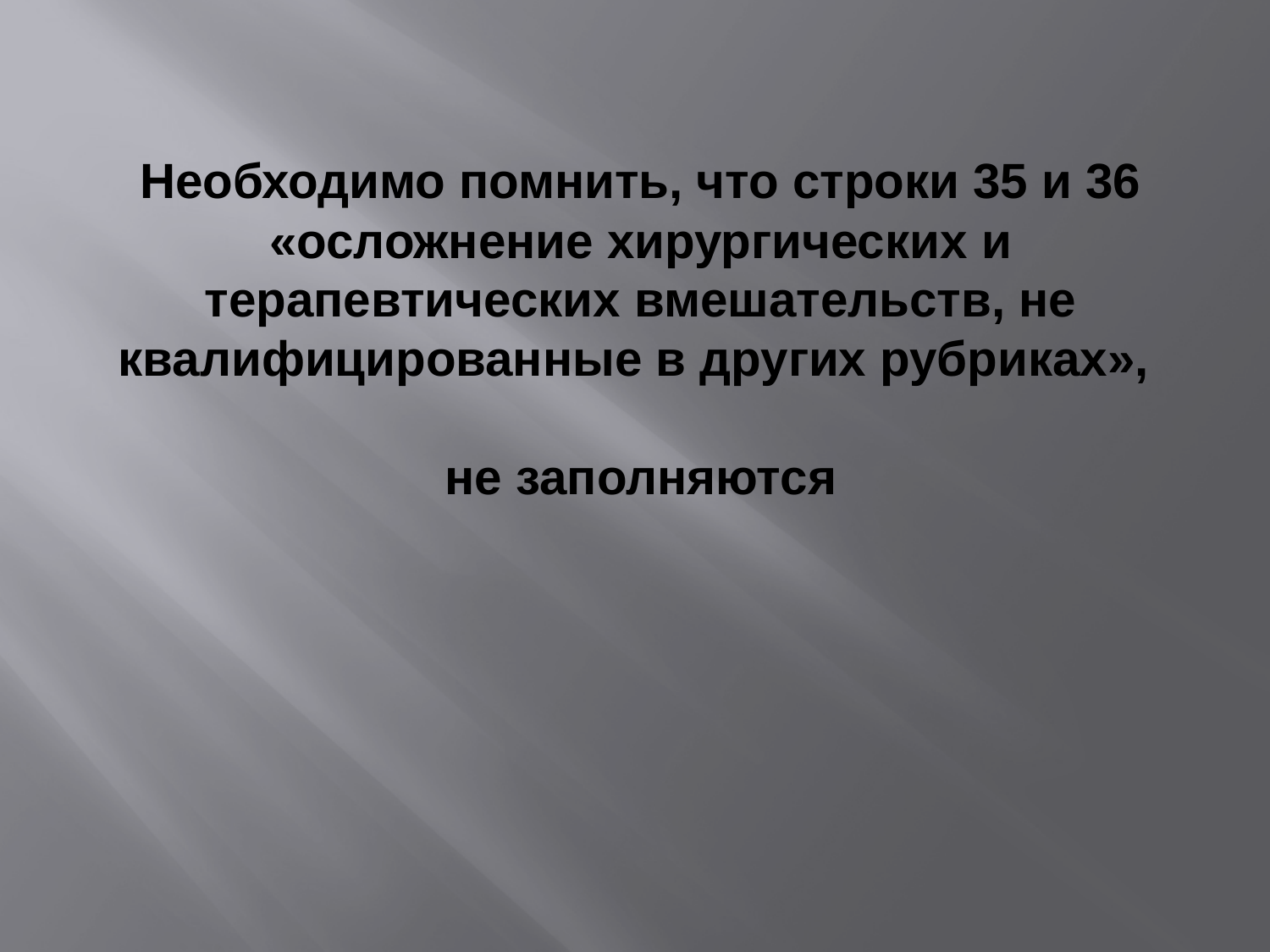

# Необходимо помнить, что строки 35 и 36 «осложнение хирургических и терапевтических вмешательств, не квалифицированные в других рубриках», не заполняются